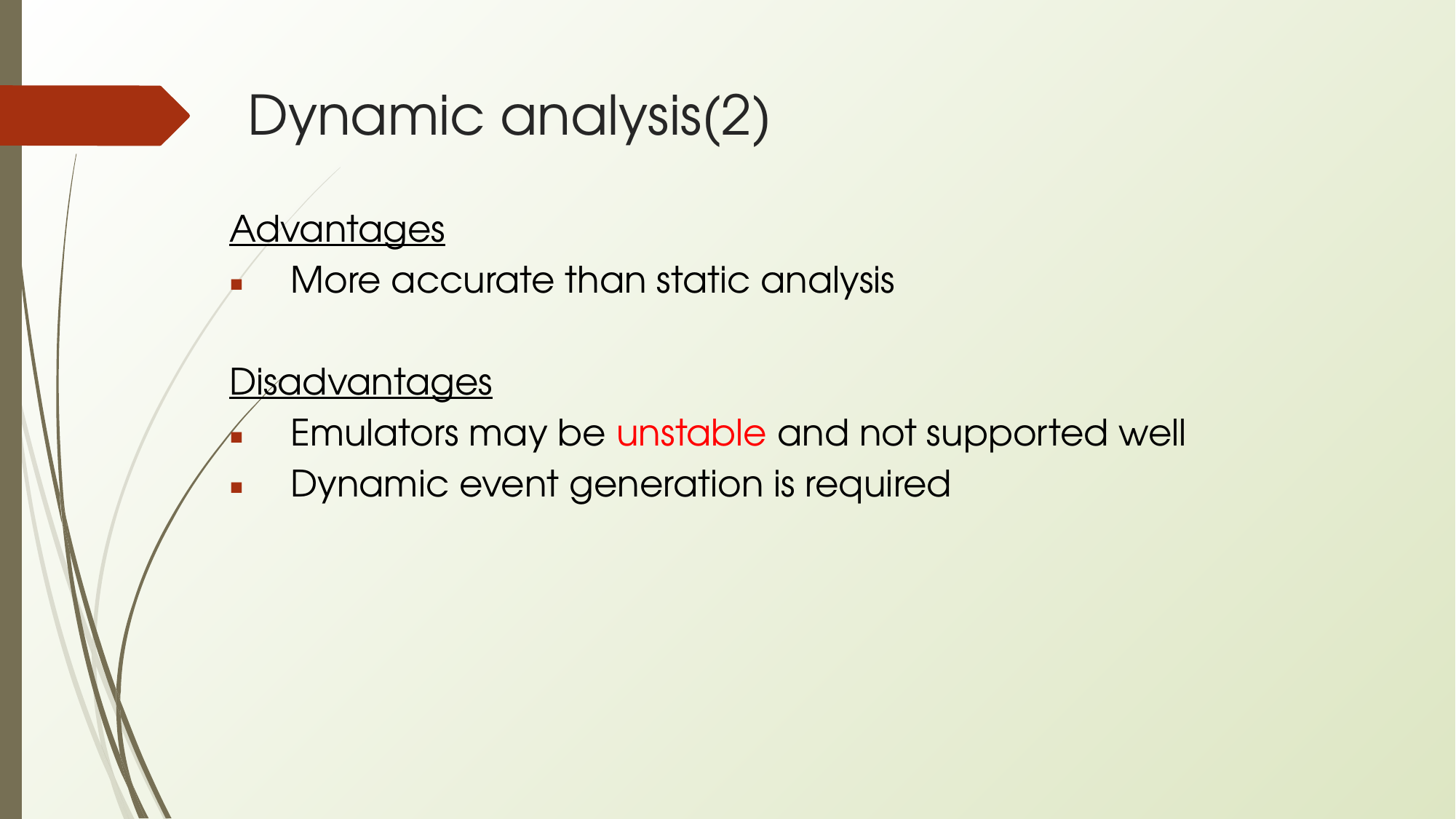

# Dynamic analysis(2)

Advantages
More accurate than static analysis

Disadvantages
Emulators may be unstable and not supported well
Dynamic event generation is required